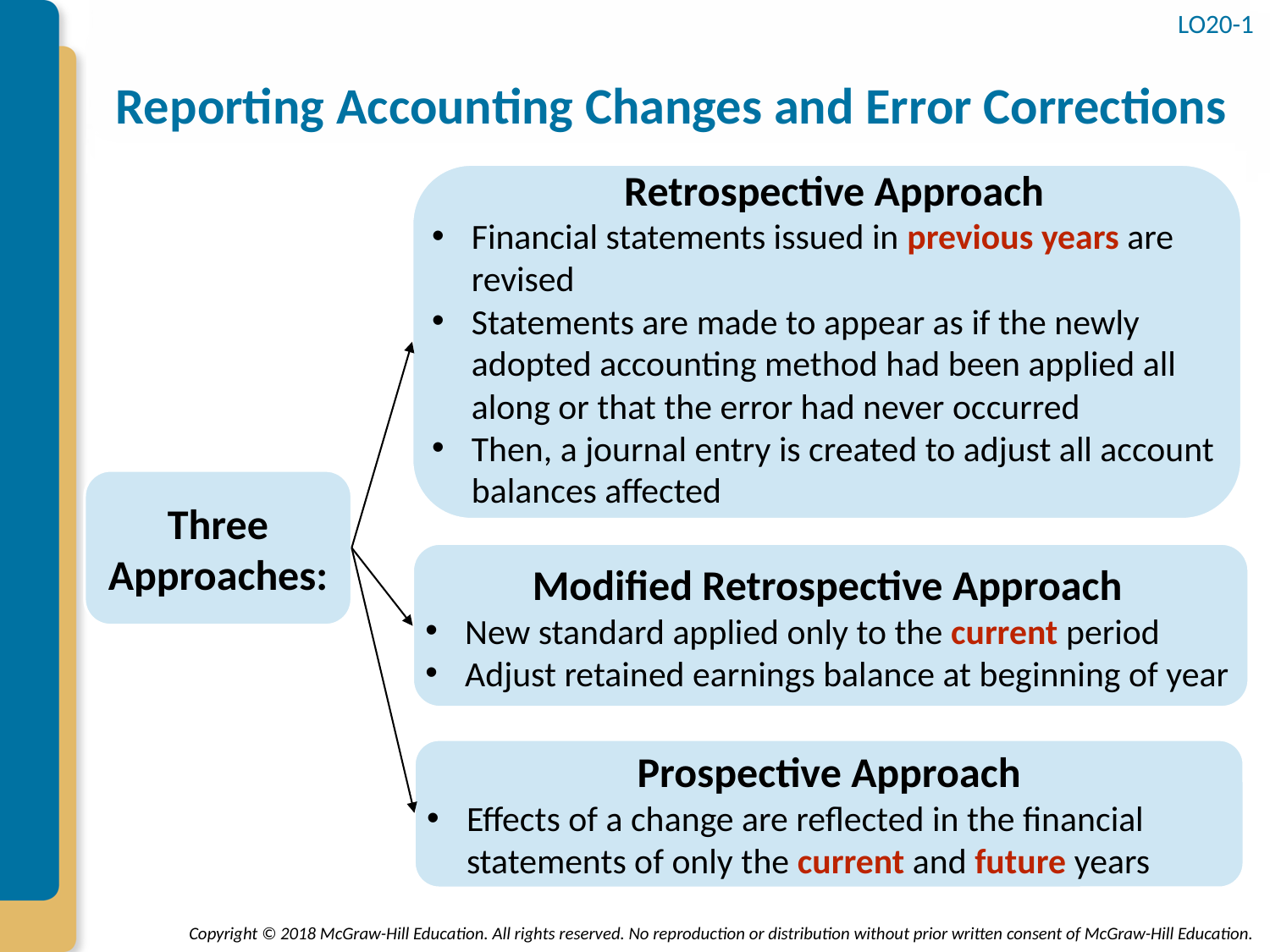

# Reporting Accounting Changes and Error Corrections
LO20-1
Retrospective Approach
Financial statements issued in previous years are revised
Statements are made to appear as if the newly adopted accounting method had been applied all along or that the error had never occurred
Then, a journal entry is created to adjust all account balances affected

Three Approaches:

Modified Retrospective Approach
New standard applied only to the current period
Adjust retained earnings balance at beginning of year
Prospective Approach
Effects of a change are reflected in the financial statements of only the current and future years